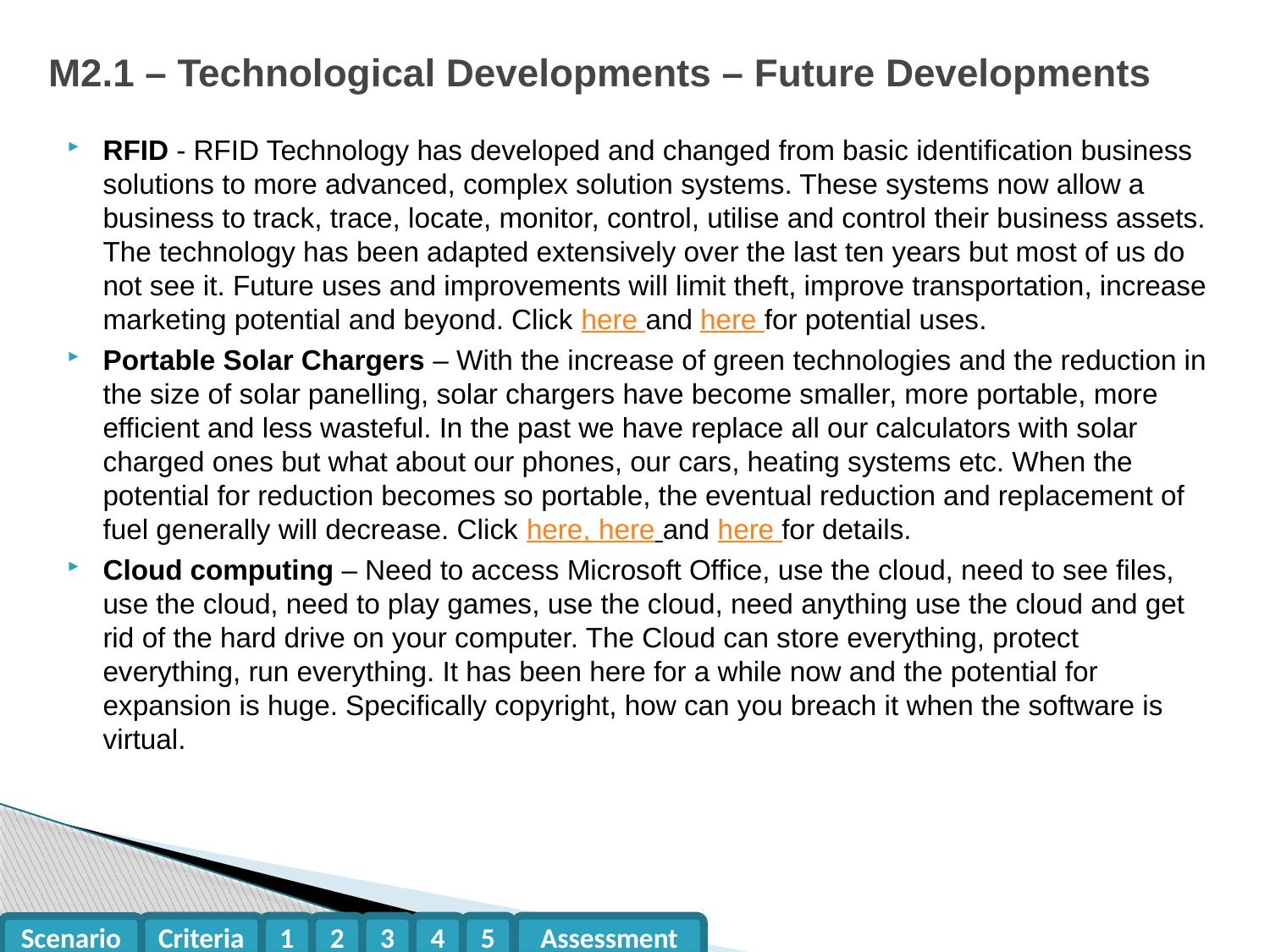

# M2.1 – Technological Developments – Future Developments
RFID - RFID Technology has developed and changed from basic identification business solutions to more advanced, complex solution systems. These systems now allow a business to track, trace, locate, monitor, control, utilise and control their business assets. The technology has been adapted extensively over the last ten years but most of us do not see it. Future uses and improvements will limit theft, improve transportation, increase marketing potential and beyond. Click here and here for potential uses.
Portable Solar Chargers – With the increase of green technologies and the reduction in the size of solar panelling, solar chargers have become smaller, more portable, more efficient and less wasteful. In the past we have replace all our calculators with solar charged ones but what about our phones, our cars, heating systems etc. When the potential for reduction becomes so portable, the eventual reduction and replacement of fuel generally will decrease. Click here, here and here for details.
Cloud computing – Need to access Microsoft Office, use the cloud, need to see files, use the cloud, need to play games, use the cloud, need anything use the cloud and get rid of the hard drive on your computer. The Cloud can store everything, protect everything, run everything. It has been here for a while now and the potential for expansion is huge. Specifically copyright, how can you breach it when the software is virtual.